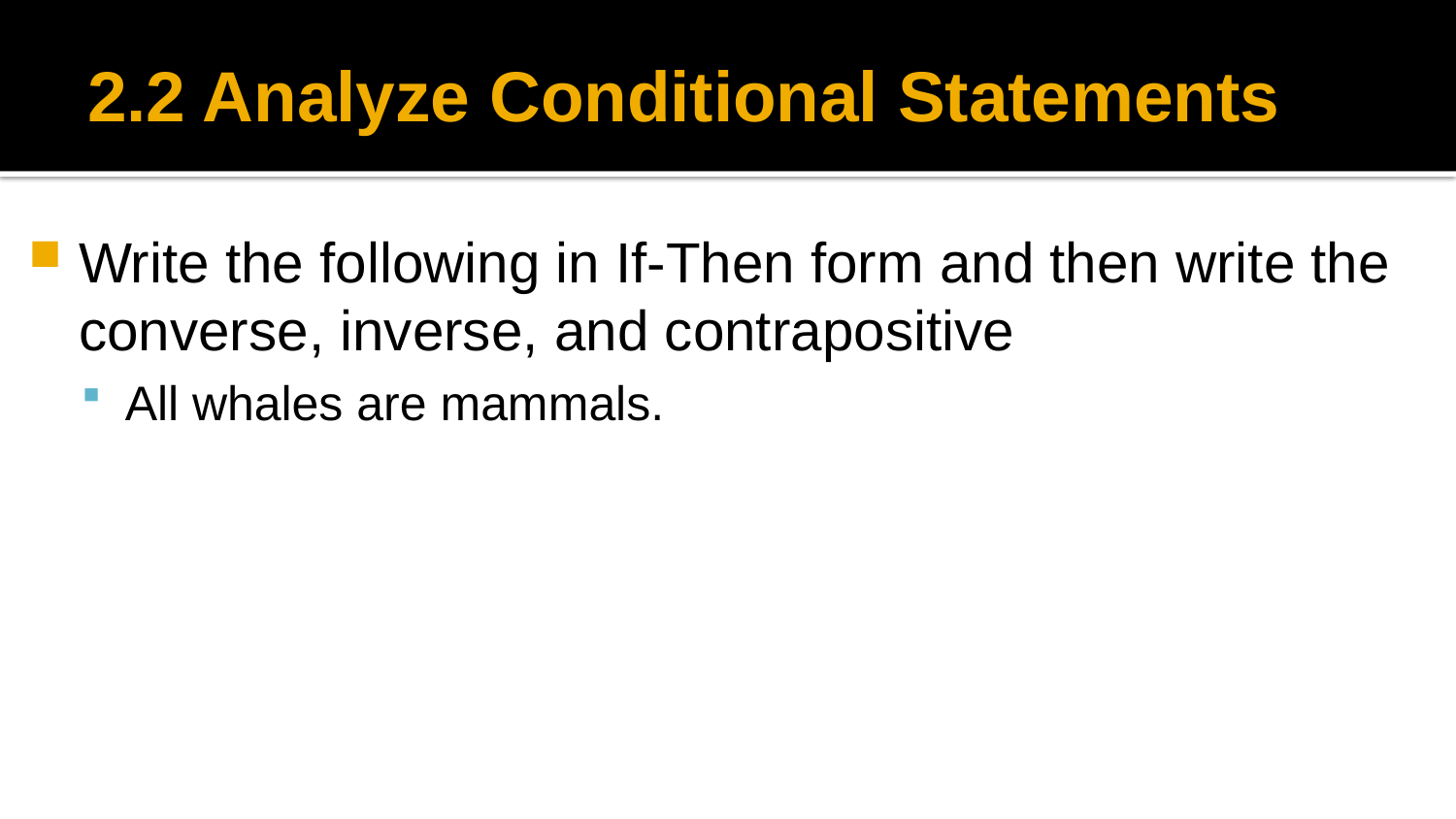

# 2.2 Analyze Conditional Statements
Write the following in If-Then form and then write the converse, inverse, and contrapositive
All whales are mammals.